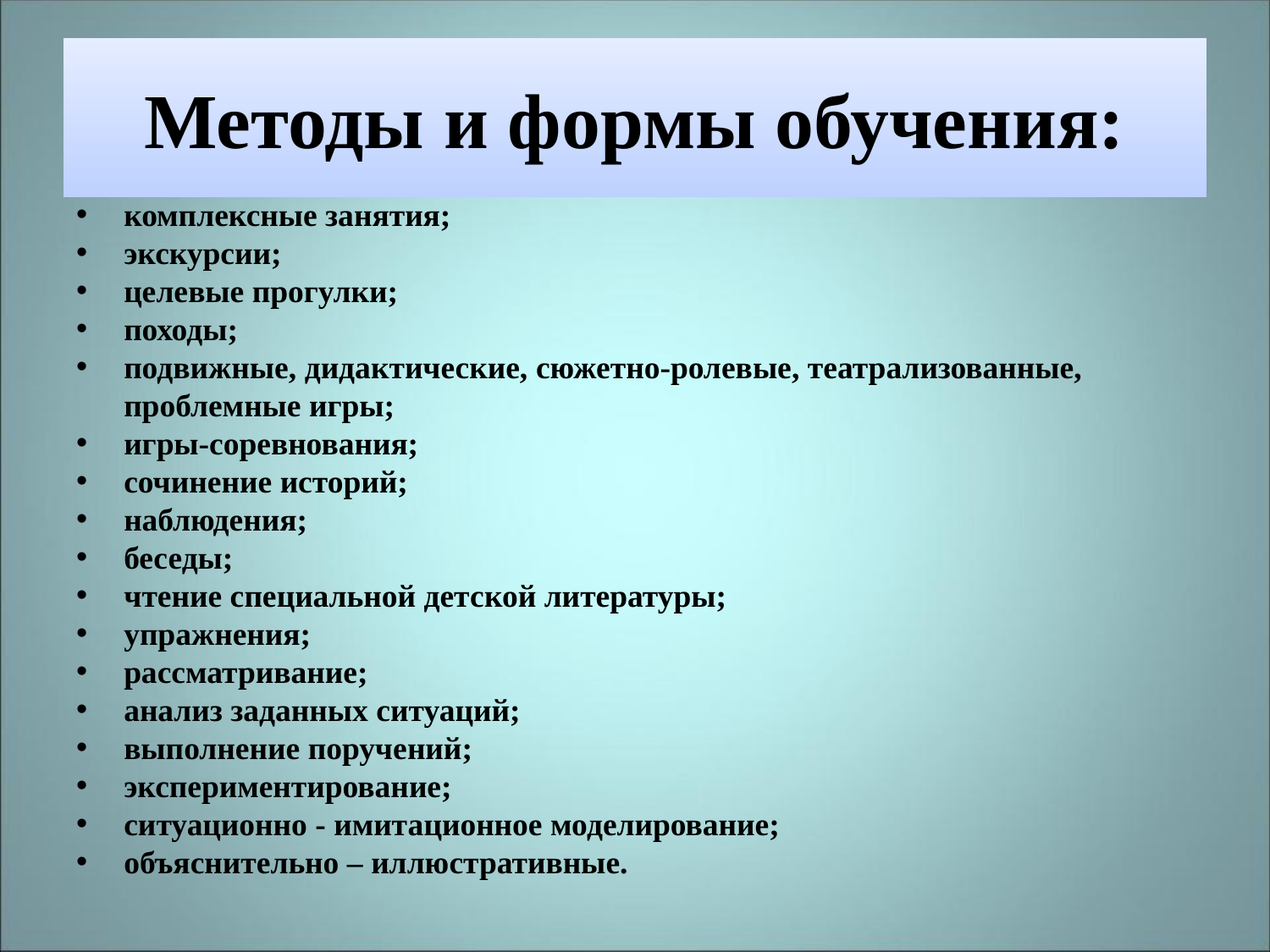

# Методы и формы обучения:
комплексные занятия;
экскурсии;
целевые прогулки;
походы;
подвижные, дидактические, сюжетно-ролевые, театрализованные, проблемные игры;
игры-соревнования;
сочинение историй;
наблюдения;
беседы;
чтение специальной детской литературы;
упражнения;
рассматривание;
анализ заданных ситуаций;
выполнение поручений;
экспериментирование;
ситуационно - имитационное моделирование;
объяснительно – иллюстративные.